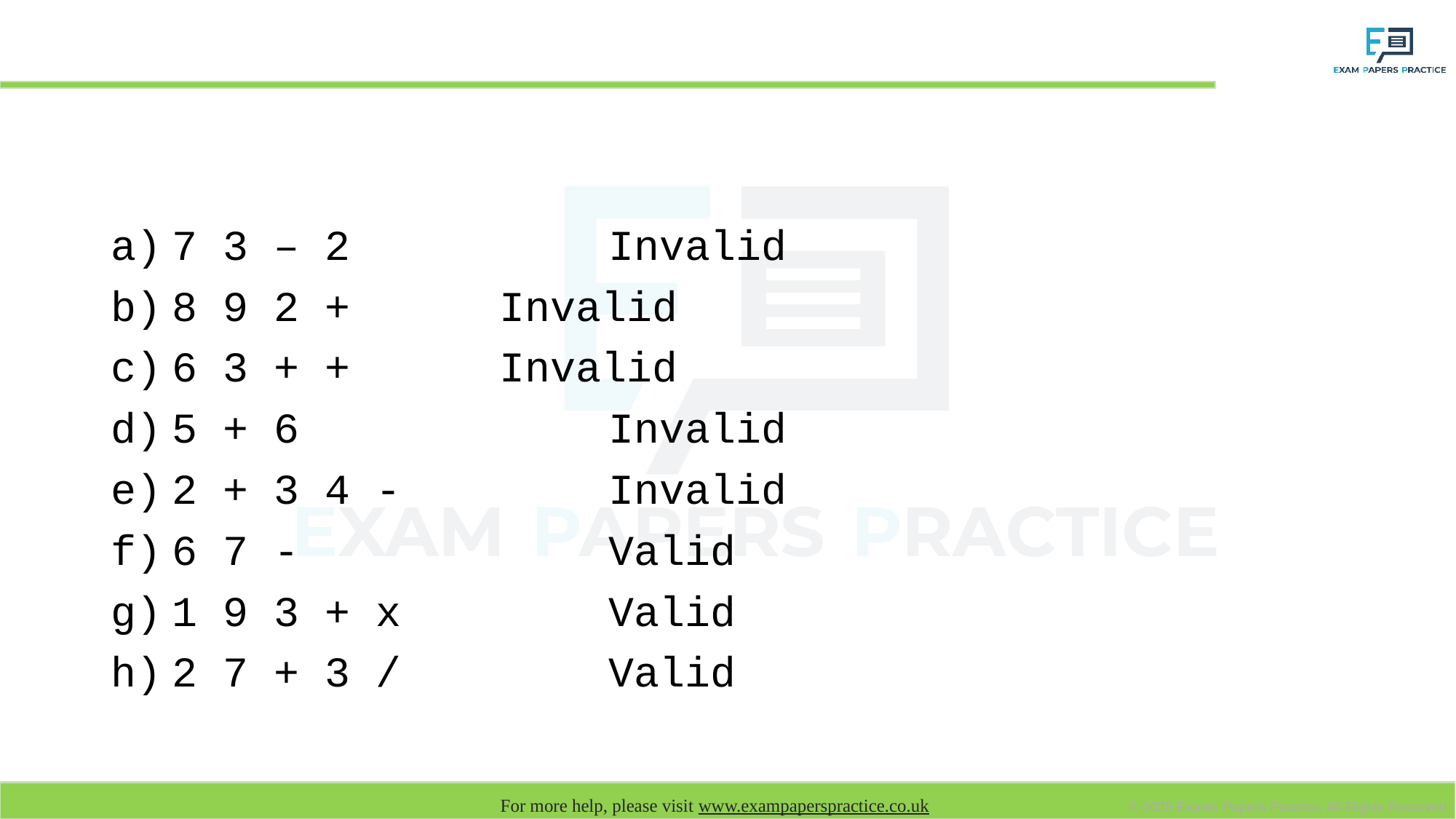

# Valid or invalid RPN? Answers
7 3 – 2   		Invalid
8 9 2 +		Invalid
6 3 + +		Invalid
5 + 6 			Invalid
2 + 3 4 - 		Invalid
6 7 - 			Valid
1 9 3 + x		Valid
2 7 + 3 /		Valid